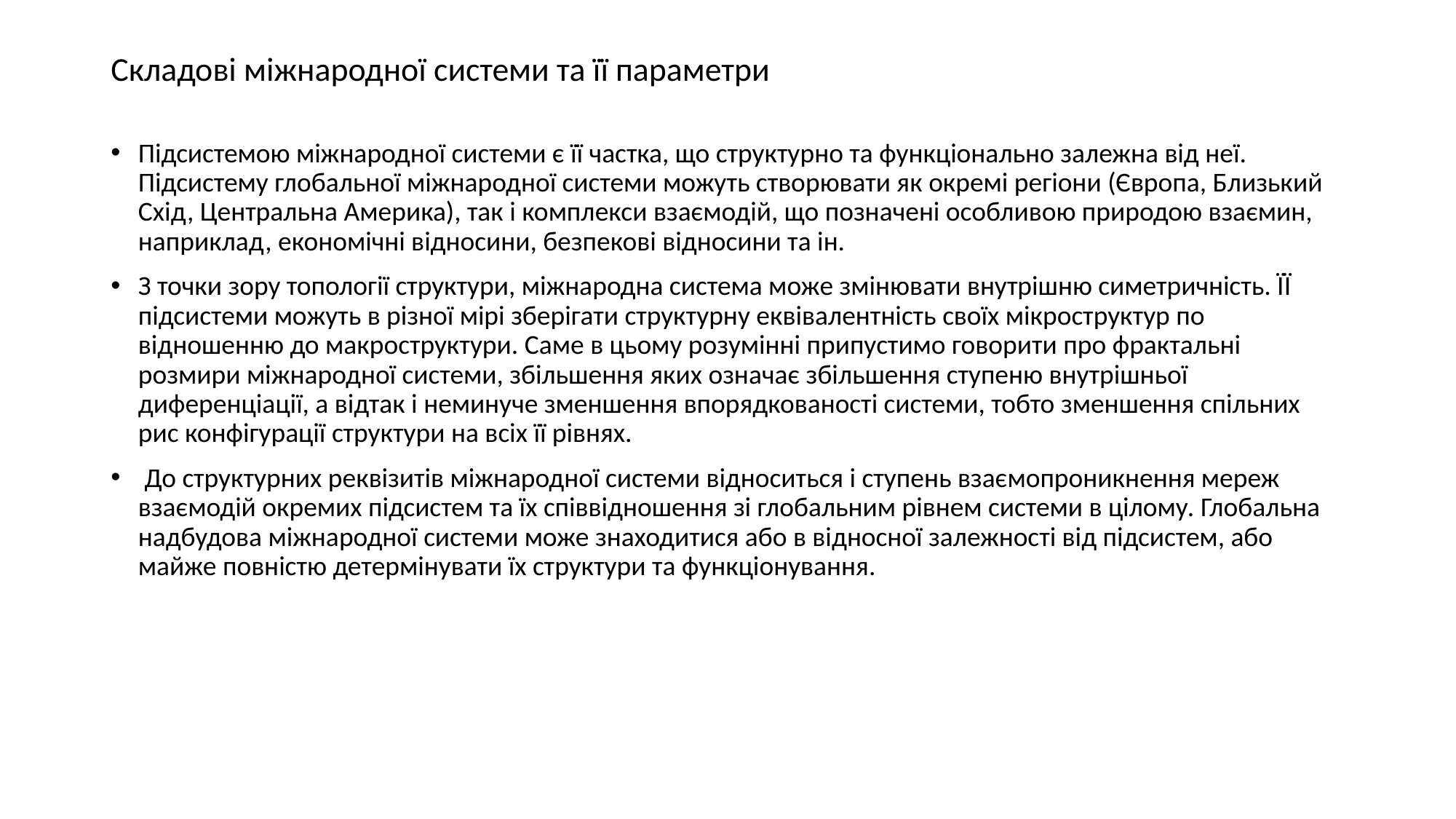

# Складові міжнародної системи та її параметри
Підсистемою міжнародної системи є її частка, що структурно та функціонально залежна від неї. Підсистему глобальної міжнародної системи можуть створювати як окремі регіони (Європа, Близький Схід, Центральна Америка), так і комплекси взаємодій, що позначені особливою природою взаємин, наприклад, економічні відносини, безпекові відносини та ін.
З точки зору топології структури, міжнародна система може змінювати внутрішню симетричність. ЇЇ підсистеми можуть в різної мірі зберігати структурну еквівалентність своїх мікроструктур по відношенню до макроструктури. Саме в цьому розумінні припустимо говорити про фрактальні розмири міжнародної системи, збільшення яких означає збільшення ступеню внутрішньої диференціації, а відтак і неминуче зменшення впорядкованості системи, тобто зменшення спільних рис конфігурації структури на всіх її рівнях.
 До структурних реквізитів міжнародної системи відноситься і ступень взаємопроникнення мереж взаємодій окремих підсистем та їх співвідношення зі глобальним рівнем системи в цілому. Глобальна надбудова міжнародної системи може знаходитися або в відносної залежності від підсистем, або майже повністю детермінувати їх структури та функціонування.